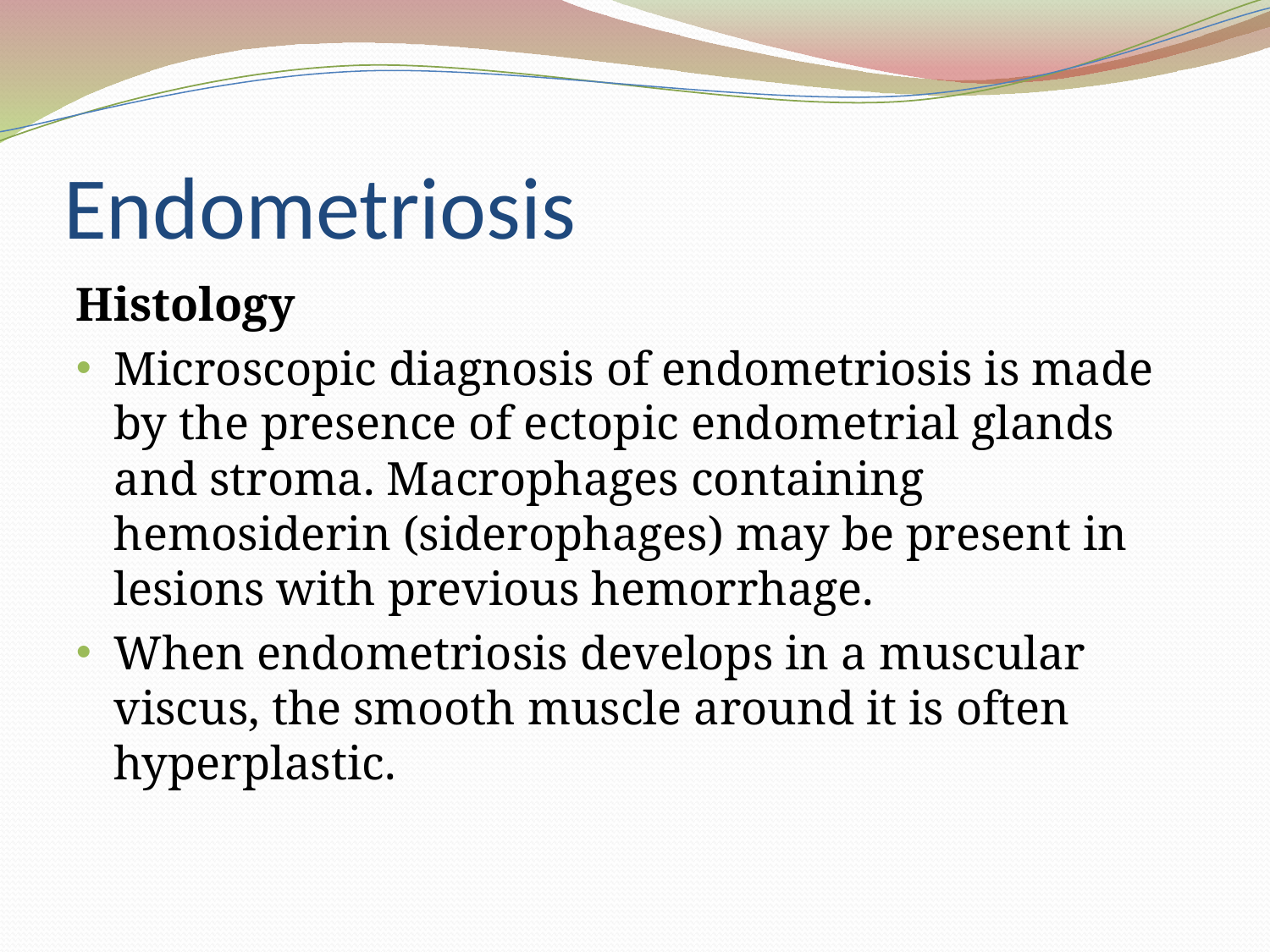

# Endometriosis
Histology
Microscopic diagnosis of endometriosis is made by the presence of ectopic endometrial glands and stroma. Macrophages containing hemosiderin (siderophages) may be present in lesions with previous hemorrhage.
When endometriosis develops in a muscular viscus, the smooth muscle around it is often hyperplastic.